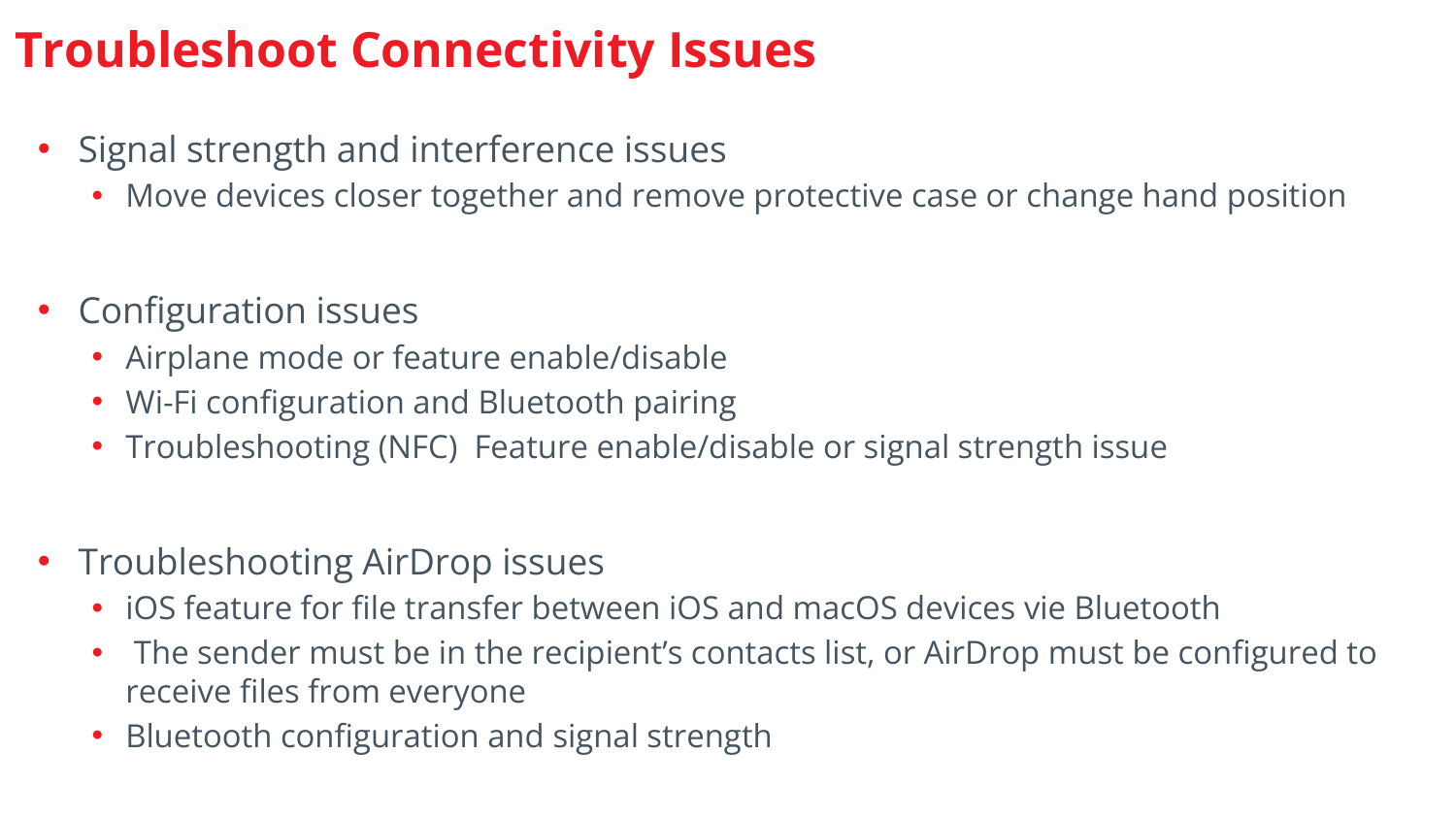

# Troubleshoot Connectivity Issues
Signal strength and interference issues
Move devices closer together and remove protective case or change hand position

Configuration issues
Airplane mode or feature enable/disable
Wi-Fi configuration and Bluetooth pairing
Troubleshooting (NFC)  Feature enable/disable or signal strength issue

Troubleshooting AirDrop issues
iOS feature for file transfer between iOS and macOS devices vie Bluetooth
 The sender must be in the recipient’s contacts list, or AirDrop must be configured to receive files from everyone
Bluetooth configuration and signal strength